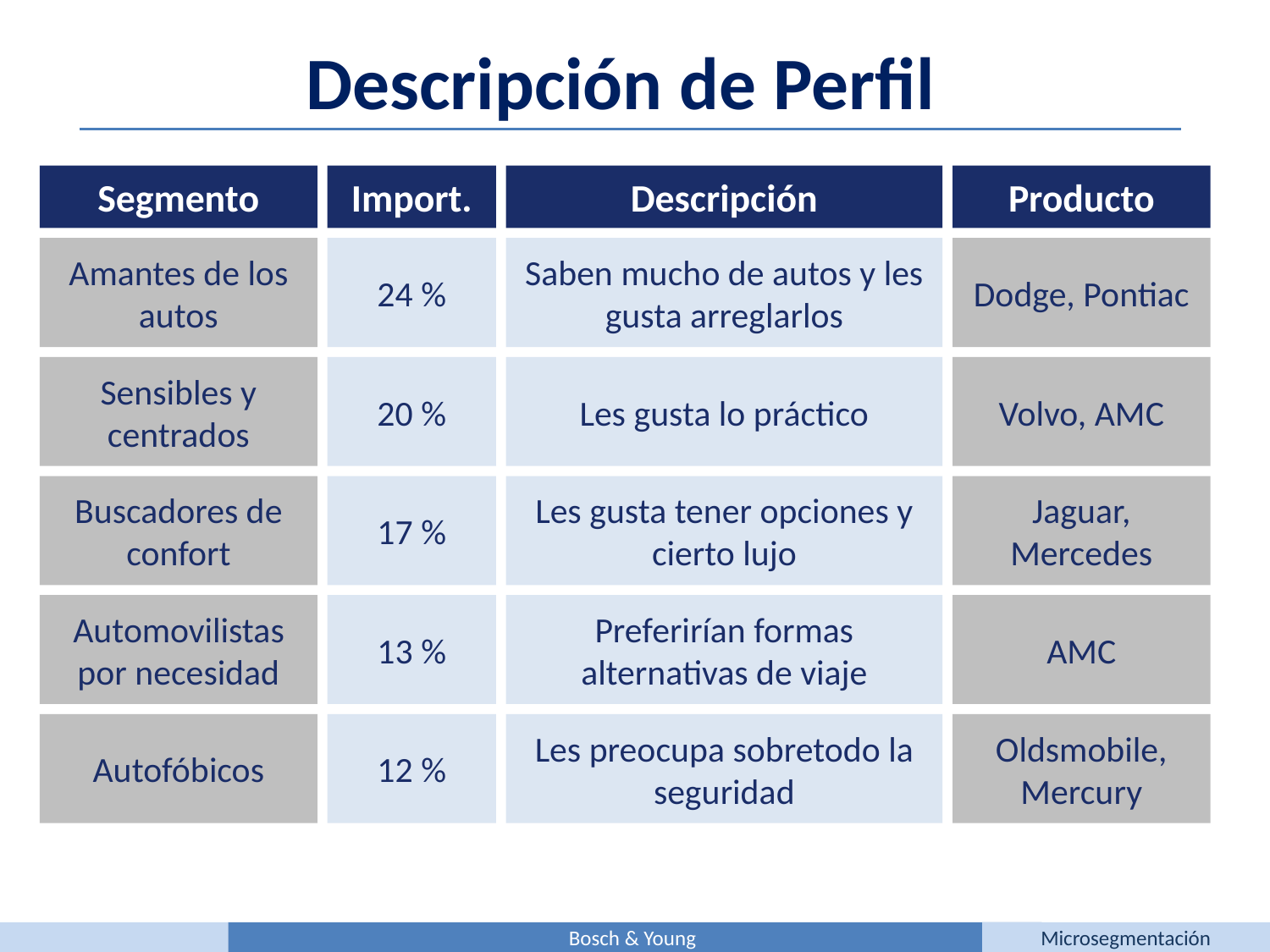

Descripción de Perfil
Segmento
Import.
Descripción
Producto
Amantes de los autos
24 %
Saben mucho de autos y les gusta arreglarlos
Dodge, Pontiac
Sensibles y centrados
20 %
Les gusta lo práctico
Volvo, AMC
Buscadores de confort
17 %
Les gusta tener opciones y cierto lujo
Jaguar, Mercedes
Automovilistas por necesidad
13 %
Preferirían formas alternativas de viaje
AMC
Autofóbicos
12 %
Les preocupa sobretodo la seguridad
Oldsmobile, Mercury

Bosch & Young
Microsegmentación